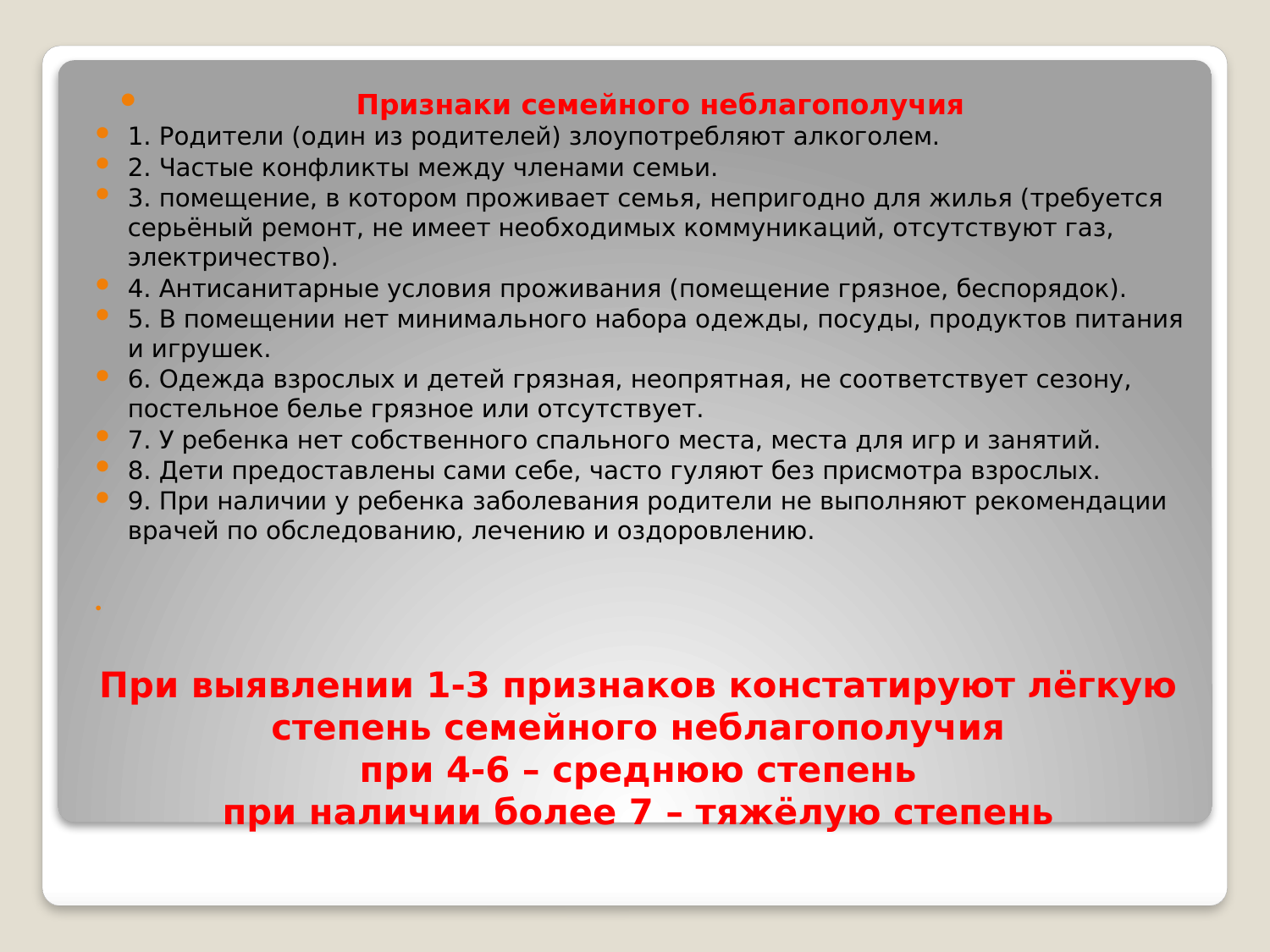

Признаки семейного неблагополучия
1. Родители (один из родителей) злоупотребляют алкоголем.
2. Частые конфликты между членами семьи.
3. помещение, в котором проживает семья, непригодно для жилья (требуется серьёный ремонт, не имеет необходимых коммуникаций, отсутствуют газ, электричество).
4. Антисанитарные условия проживания (помещение грязное, беспорядок).
5. В помещении нет минимального набора одежды, посуды, продуктов питания и игрушек.
6. Одежда взрослых и детей грязная, неопрятная, не соответствует сезону, постельное белье грязное или отсутствует.
7. У ребенка нет собственного спального места, места для игр и занятий.
8. Дети предоставлены сами себе, часто гуляют без присмотра взрослых.
9. При наличии у ребенка заболевания родители не выполняют рекомендации врачей по обследованию, лечению и оздоровлению.

# При выявлении 1-3 признаков констатируют лёгкую степень семейного неблагополучия при 4-6 – среднюю степень при наличии более 7 – тяжёлую степень